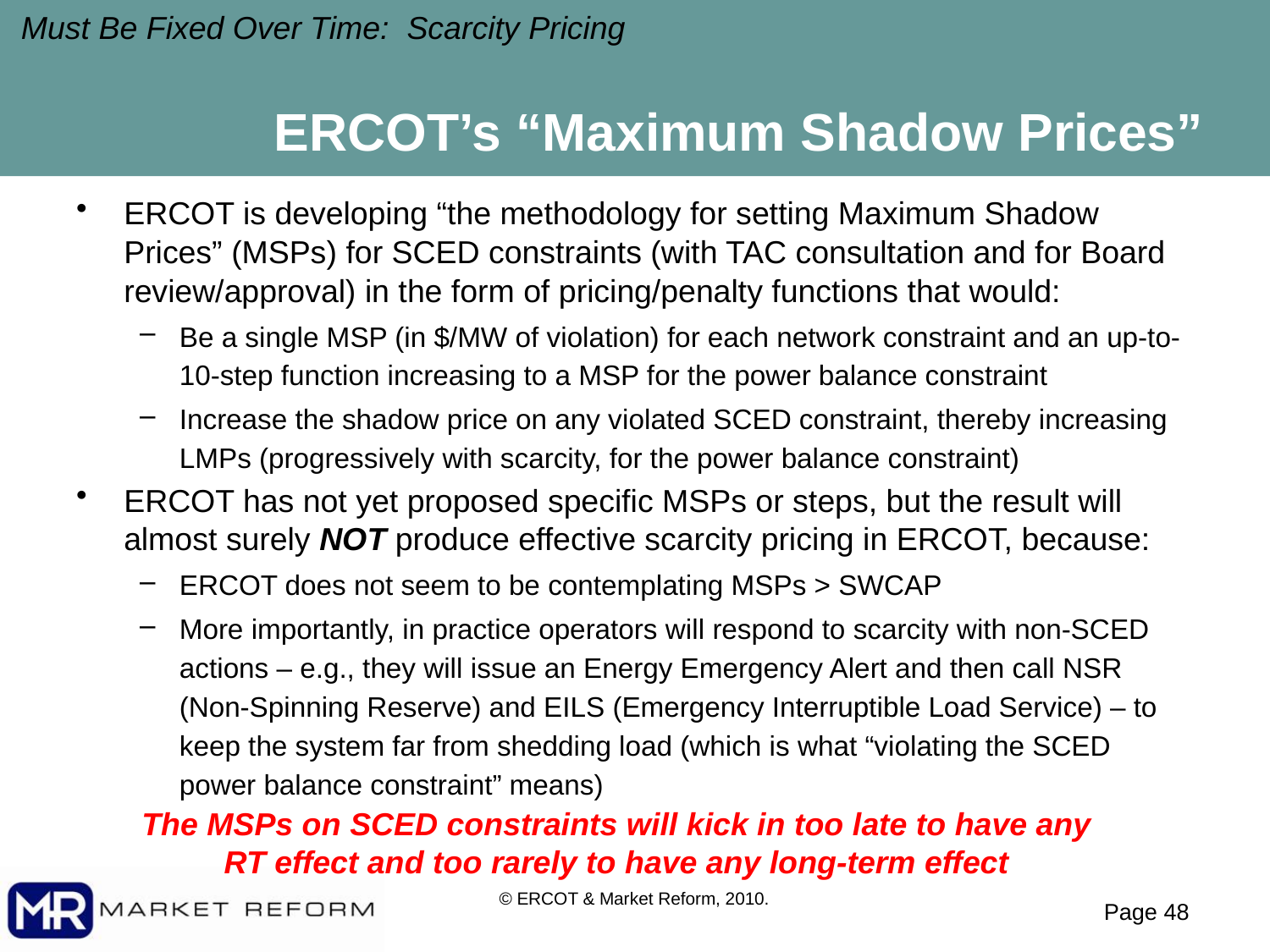

Must Be Fixed Over Time:  Scarcity Pricing
# ERCOT’s “Maximum Shadow Prices”
ERCOT is developing “the methodology for setting Maximum Shadow Prices” (MSPs) for SCED constraints (with TAC consultation and for Board review/approval) in the form of pricing/penalty functions that would:
Be a single MSP (in $/MW of violation) for each network constraint and an up-to-10-step function increasing to a MSP for the power balance constraint
Increase the shadow price on any violated SCED constraint, thereby increasing LMPs (progressively with scarcity, for the power balance constraint)
ERCOT has not yet proposed specific MSPs or steps, but the result will almost surely NOT produce effective scarcity pricing in ERCOT, because:
ERCOT does not seem to be contemplating MSPs > SWCAP
More importantly, in practice operators will respond to scarcity with non-SCED actions – e.g., they will issue an Energy Emergency Alert and then call NSR (Non-Spinning Reserve) and EILS (Emergency Interruptible Load Service) – to keep the system far from shedding load (which is what “violating the SCED power balance constraint” means)
The MSPs on SCED constraints will kick in too late to have any RT effect and too rarely to have any long-term effect
© ERCOT & Market Reform, 2010.
Page 48